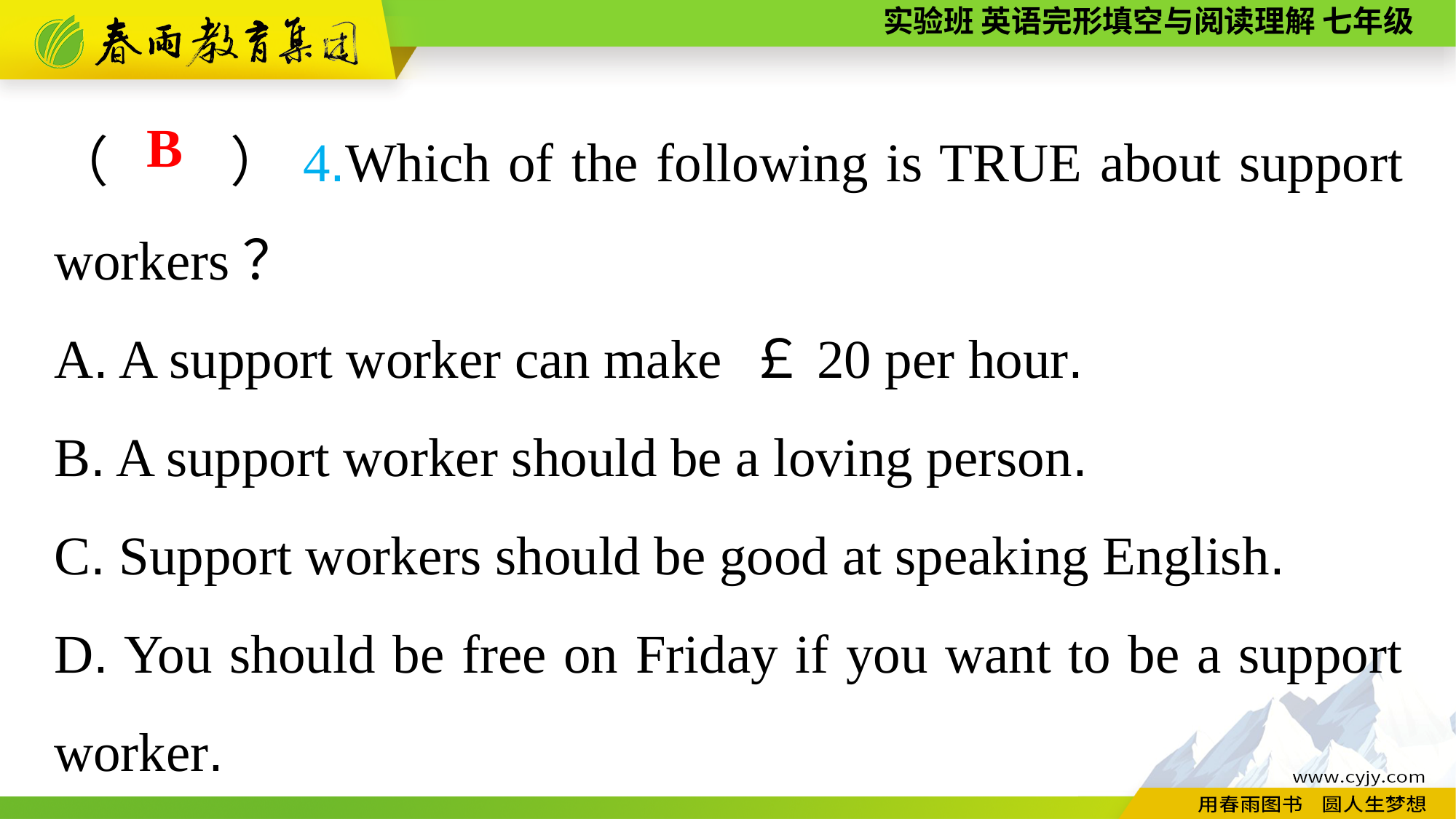

（　　）4.Which of the following is TRUE about support workers？
A. A support worker can make ￡20 per hour.
B. A support worker should be a loving person.
C. Support workers should be good at speaking English.
D. You should be free on Friday if you want to be a support worker.
B